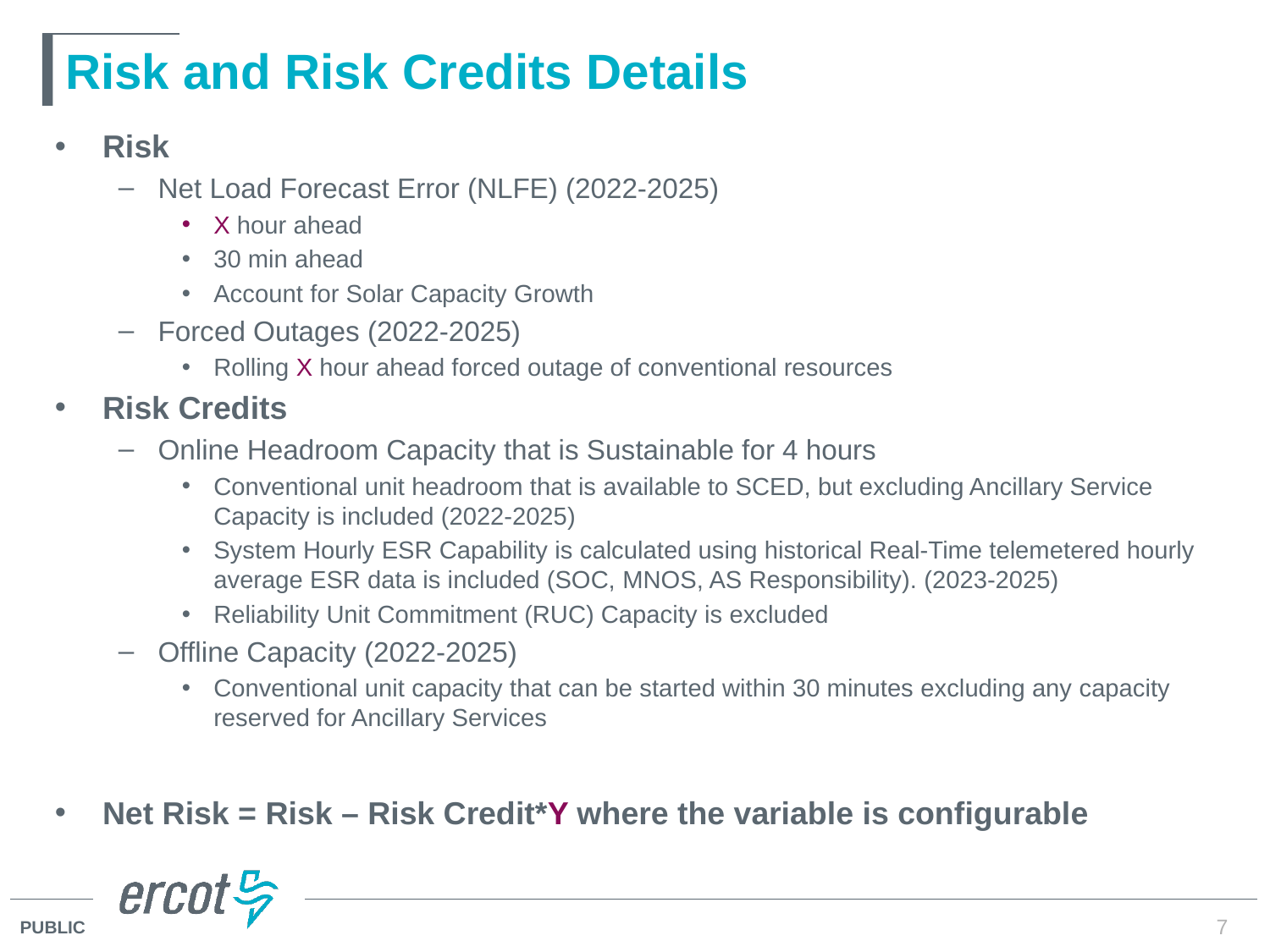

# Risk and Risk Credits Details
Risk
Net Load Forecast Error (NLFE) (2022-2025)
X hour ahead
30 min ahead
Account for Solar Capacity Growth
Forced Outages (2022-2025)
Rolling X hour ahead forced outage of conventional resources
Risk Credits
Online Headroom Capacity that is Sustainable for 4 hours
Conventional unit headroom that is available to SCED, but excluding Ancillary Service Capacity is included (2022-2025)
System Hourly ESR Capability is calculated using historical Real-Time telemetered hourly average ESR data is included (SOC, MNOS, AS Responsibility). (2023-2025)
Reliability Unit Commitment (RUC) Capacity is excluded
Offline Capacity (2022-2025)
Conventional unit capacity that can be started within 30 minutes excluding any capacity reserved for Ancillary Services

Net Risk = Risk – Risk Credit*Y where the variable is configurable
7